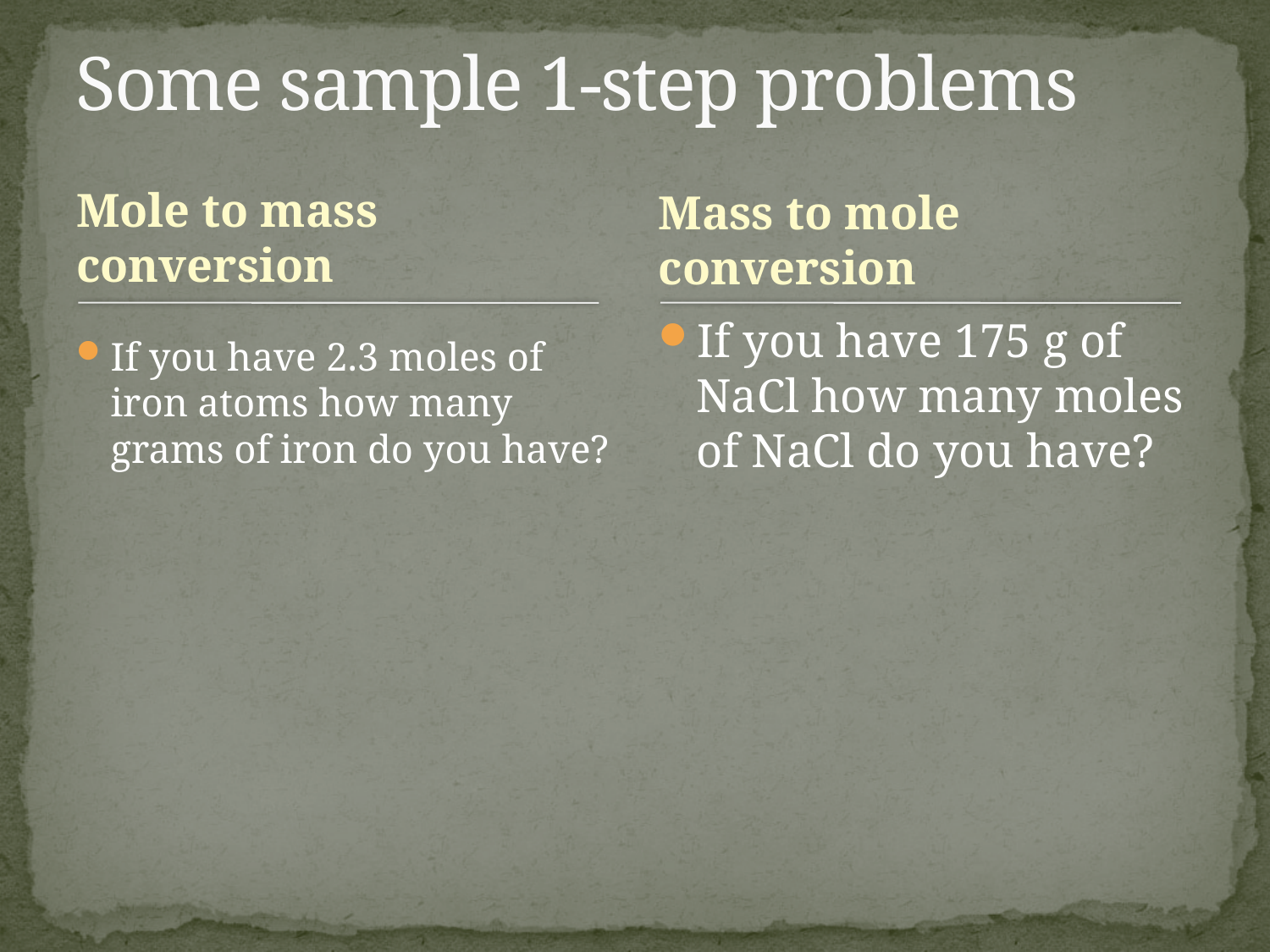

# Some sample 1-step problems
Mole to mass conversion
Mass to mole conversion
If you have 175 g of NaCl how many moles of NaCl do you have?

If you have 2.3 moles of iron atoms how many grams of iron do you have?